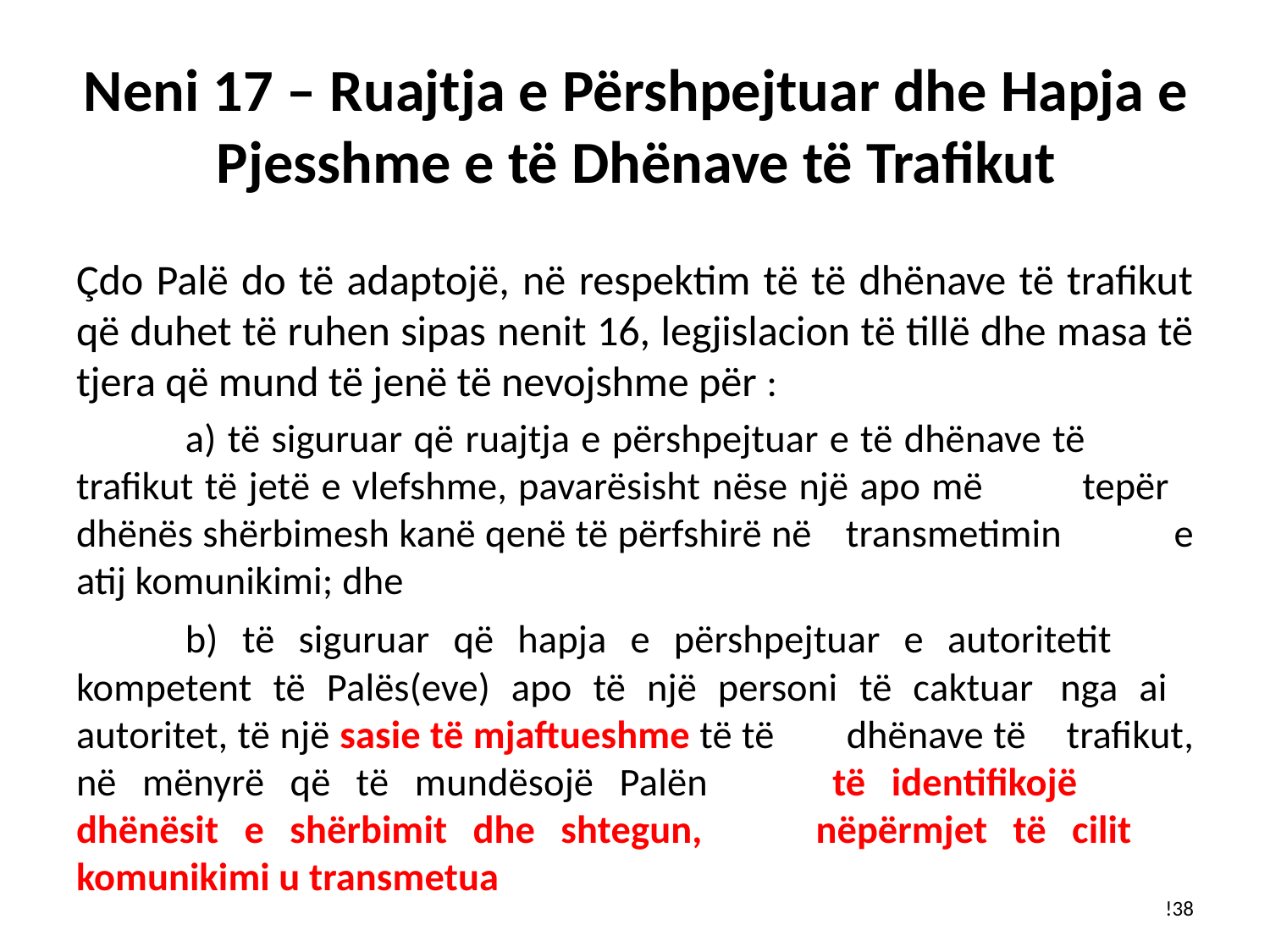

# Neni 17 – Ruajtja e Përshpejtuar dhe Hapja e Pjesshme e të Dhënave të Trafikut
Çdo Palë do të adaptojë, në respektim të të dhënave të trafikut që duhet të ruhen sipas nenit 16, legjislacion të tillë dhe masa të tjera që mund të jenë të nevojshme për :
	a) të siguruar që ruajtja e përshpejtuar e të dhënave të 	trafikut të jetë e vlefshme, pavarësisht nëse një apo më 	tepër 	dhënës shërbimesh kanë qenë të përfshirë në 	transmetimin 	e atij komunikimi; dhe
	b) të siguruar që hapja e përshpejtuar e autoritetit 	kompetent të Palës(eve) apo të një personi të caktuar 	nga ai 	autoritet, të një sasie të mjaftueshme të të 	dhënave të 	trafikut, në mënyrë që të mundësojë Palën 	të identifikojë 	dhënësit e shërbimit dhe shtegun, 	nëpërmjet të cilit 	komunikimi u transmetua
!38